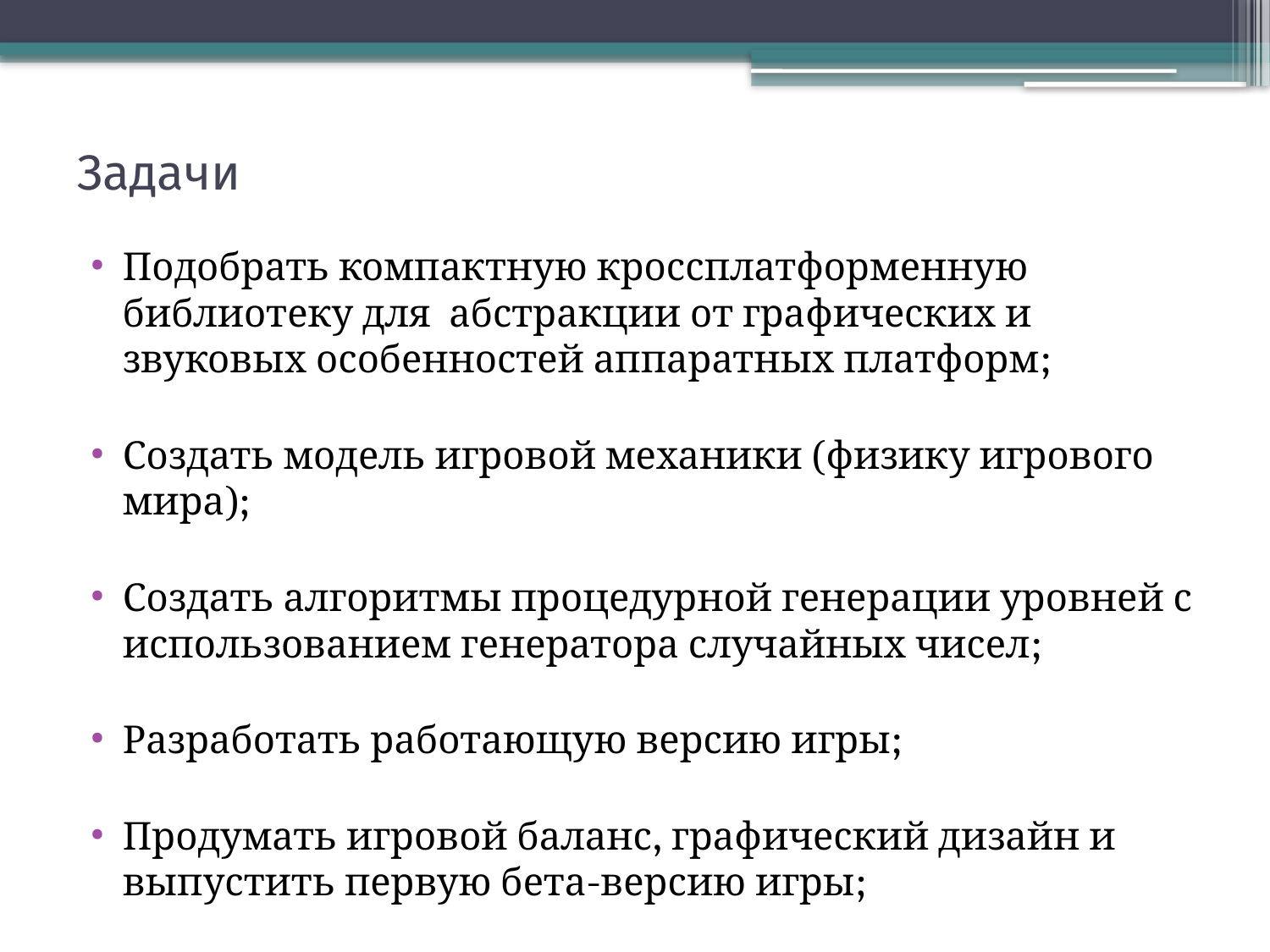

# Задачи
Подобрать компактную кроссплатформенную библиотеку для  абстракции от графических и звуковых особенностей аппаратных платформ;
Создать модель игровой механики (физику игрового мира);
Создать алгоритмы процедурной генерации уровней с использованием генератора случайных чисел;
Разработать работающую версию игры;
Продумать игровой баланс, графический дизайн и выпустить первую бета-версию игры;